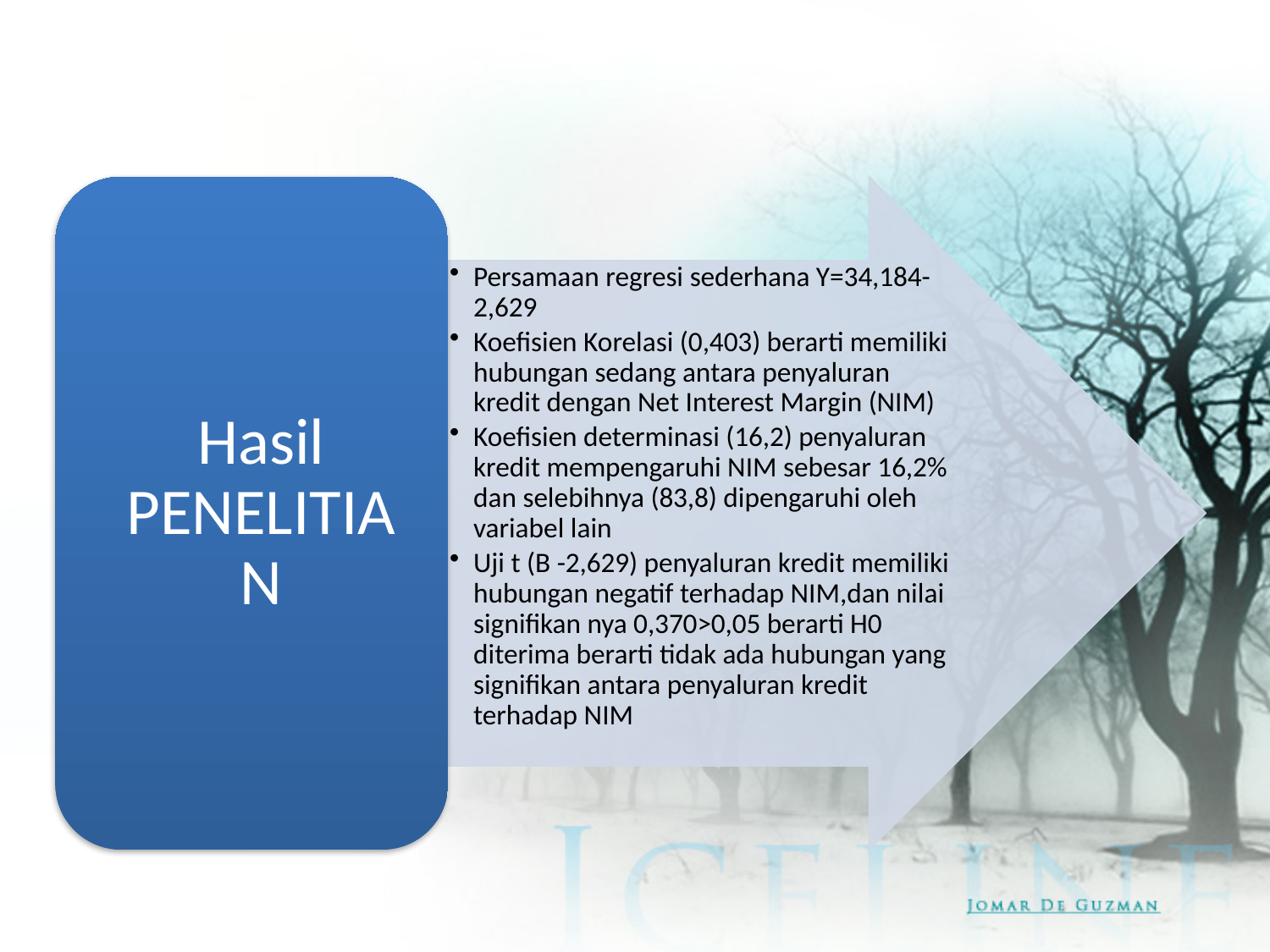

Persamaan regresi sederhana Y=34,184-2,629
Koefisien Korelasi (0,403) berarti memiliki hubungan sedang antara penyaluran kredit dengan Net Interest Margin (NIM)
Koefisien determinasi (16,2) penyaluran kredit mempengaruhi NIM sebesar 16,2% dan selebihnya (83,8) dipengaruhi oleh variabel lain
Uji t (B -2,629) penyaluran kredit memiliki hubungan negatif terhadap NIM,dan nilai signifikan nya 0,370>0,05 berarti H0 diterima berarti tidak ada hubungan yang signifikan antara penyaluran kredit terhadap NIM
Hasil PENELITIAN